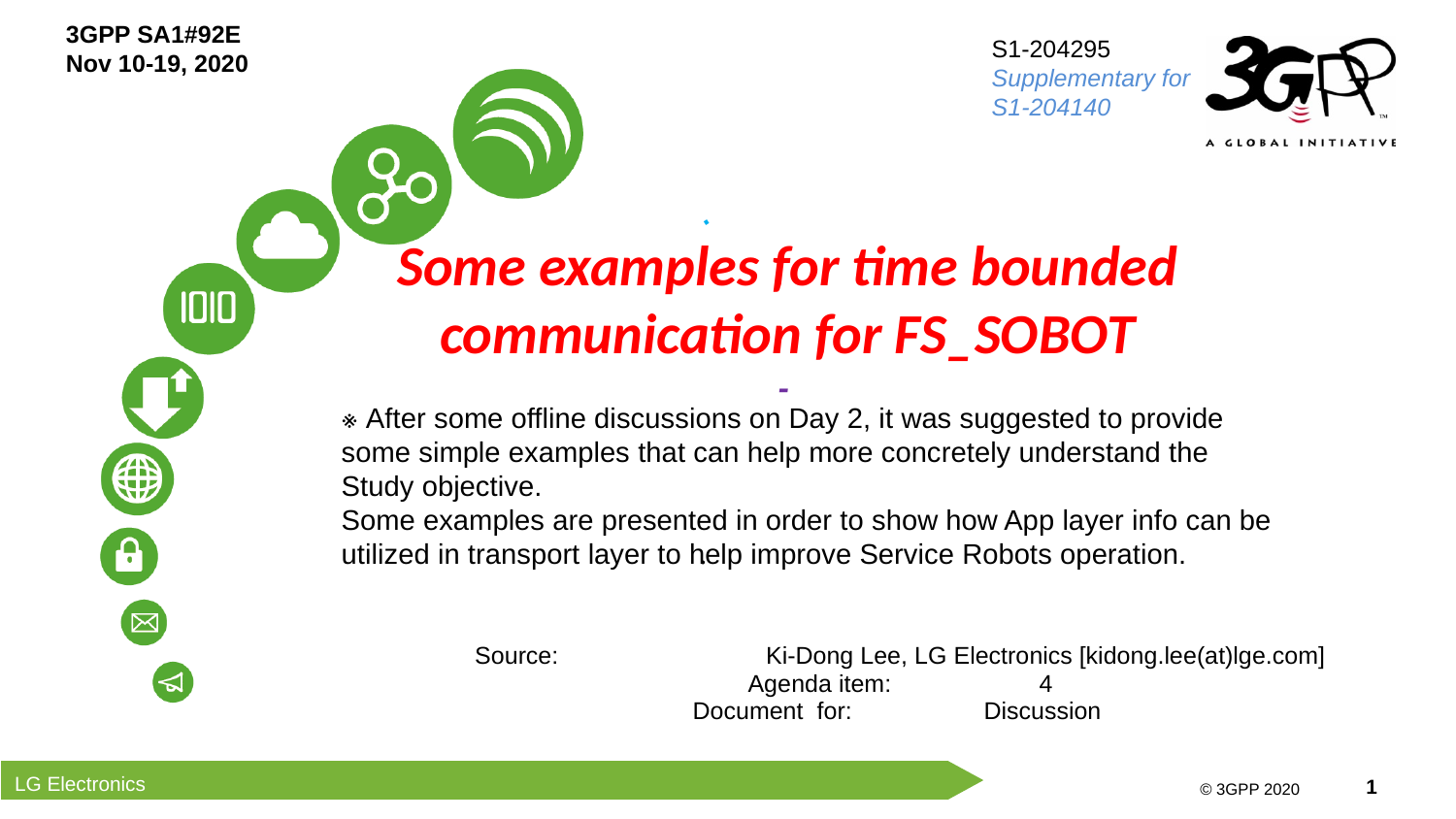

3GPP SA1#92E
Nov 10-19, 2020
S1-204295
Supplementary for
S1-204140
.
Some examples for time bounded communication for FS_SOBOT
-
※ After some offline discussions on Day 2, it was suggested to provide some simple examples that can help more concretely understand the Study objective.
Some examples are presented in order to show how App layer info can be utilized in transport layer to help improve Service Robots operation.

.
Source: 		Ki-Dong Lee, LG Electronics [kidong.lee(at)lge.com]
Agenda item: 	4
Document  for:	Discussion